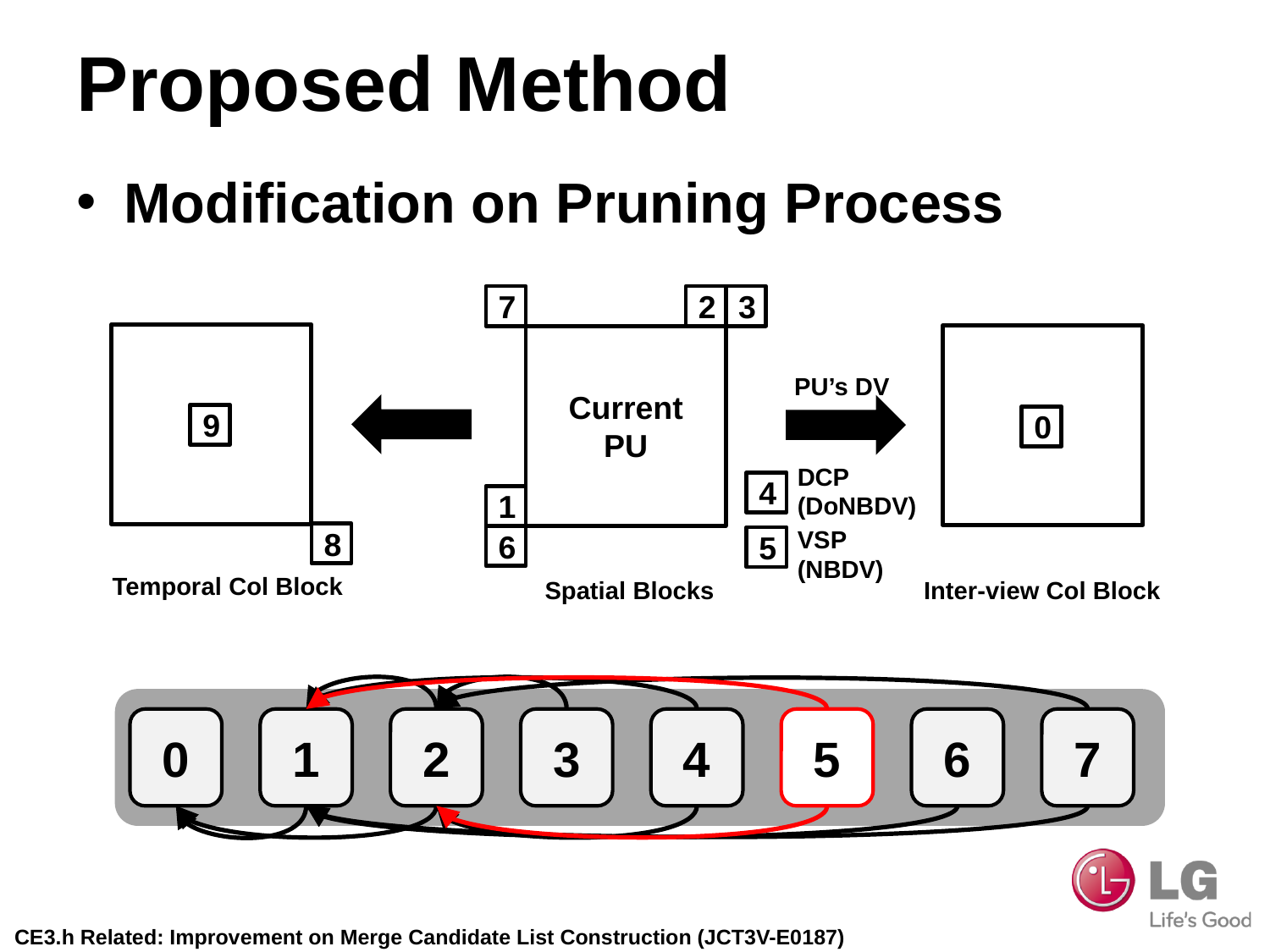

# Proposed Method
Modification on Pruning Process

2
3
7

Current
PU
PU’s DV

9
0
DCP (DoNBDV)
4
1
VSP
(NBDV)
5
8
6
Temporal Col Block
Spatial Blocks
Inter-view Col Block

0
1
2
3
4
5
6
7